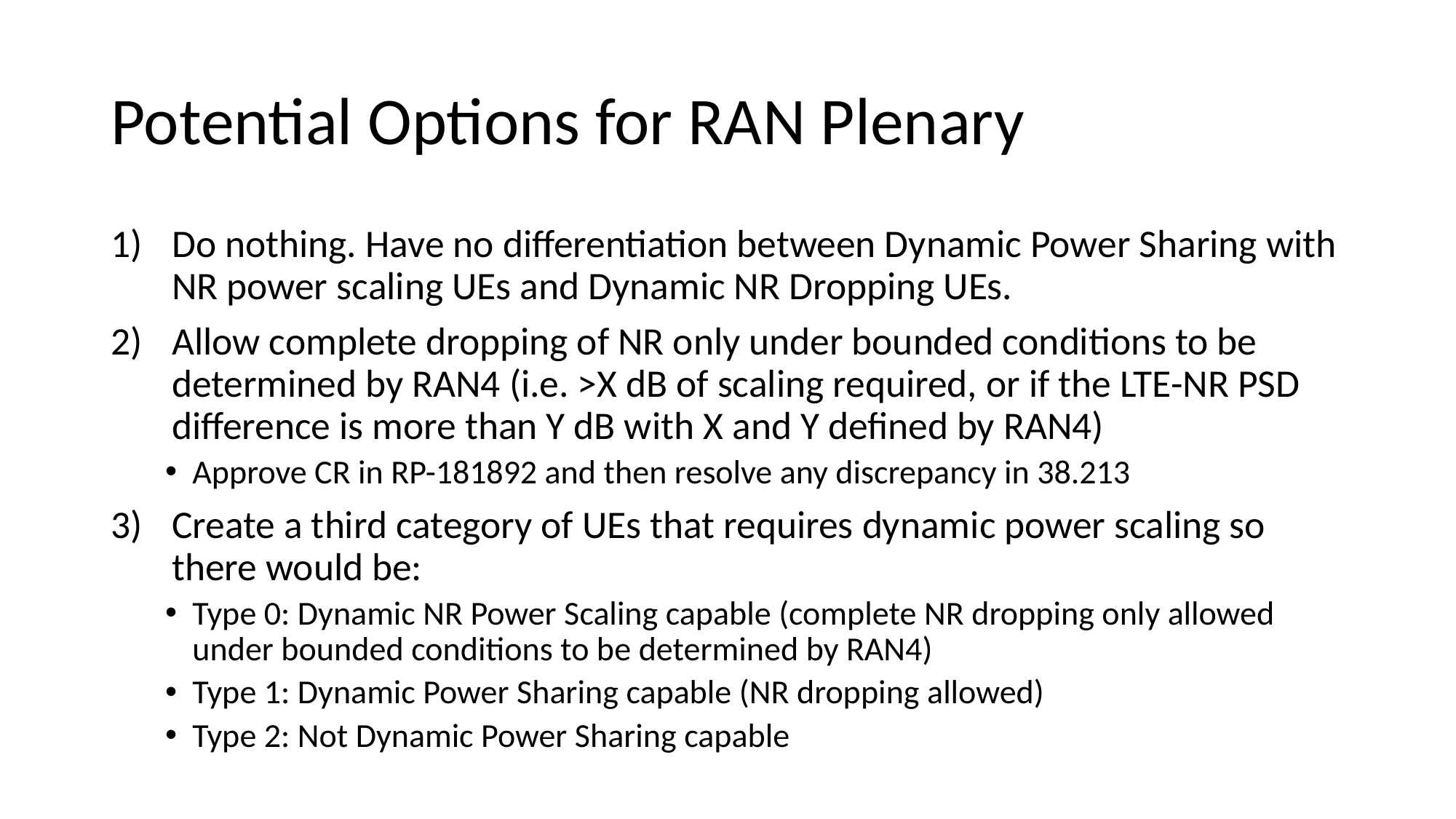

# Potential Options for RAN Plenary
Do nothing. Have no differentiation between Dynamic Power Sharing with NR power scaling UEs and Dynamic NR Dropping UEs.
Allow complete dropping of NR only under bounded conditions to be determined by RAN4 (i.e. >X dB of scaling required, or if the LTE-NR PSD difference is more than Y dB with X and Y defined by RAN4)
Approve CR in RP-181892 and then resolve any discrepancy in 38.213
Create a third category of UEs that requires dynamic power scaling so there would be:
Type 0: Dynamic NR Power Scaling capable (complete NR dropping only allowed under bounded conditions to be determined by RAN4)
Type 1: Dynamic Power Sharing capable (NR dropping allowed)
Type 2: Not Dynamic Power Sharing capable